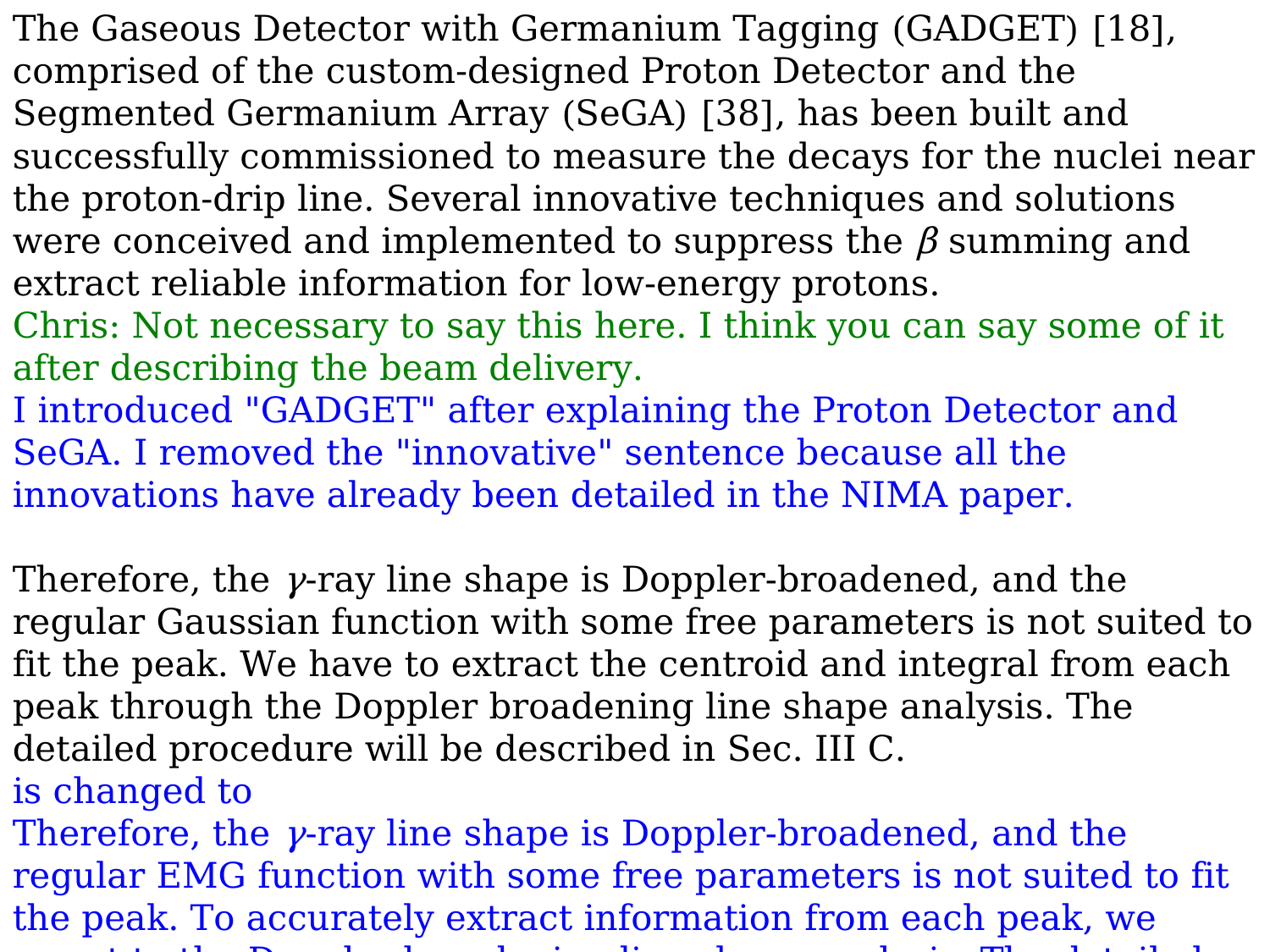

The Gaseous Detector with Germanium Tagging (GADGET) [18], comprised of the custom-designed Proton Detector and the Segmented Germanium Array (SeGA) [38], has been built and successfully commissioned to measure the decays for the nuclei near the proton-drip line. Several innovative techniques and solutions were conceived and implemented to suppress the β summing and extract reliable information for low-energy protons.
Chris: Not necessary to say this here. I think you can say some of it after describing the beam delivery.
I introduced "GADGET" after explaining the Proton Detector and SeGA. I removed the "innovative" sentence because all the innovations have already been detailed in the NIMA paper.

Therefore, the γ-ray line shape is Doppler-broadened, and the regular Gaussian function with some free parameters is not suited to fit the peak. We have to extract the centroid and integral from each peak through the Doppler broadening line shape analysis. The detailed procedure will be described in Sec. III C.
is changed to
Therefore, the γ-ray line shape is Doppler-broadened, and the regular EMG function with some free parameters is not suited to fit the peak. To accurately extract information from each peak, we resort to the Doppler broadening line shape analysis. The detailed procedure will be described in Sec. IIIC.